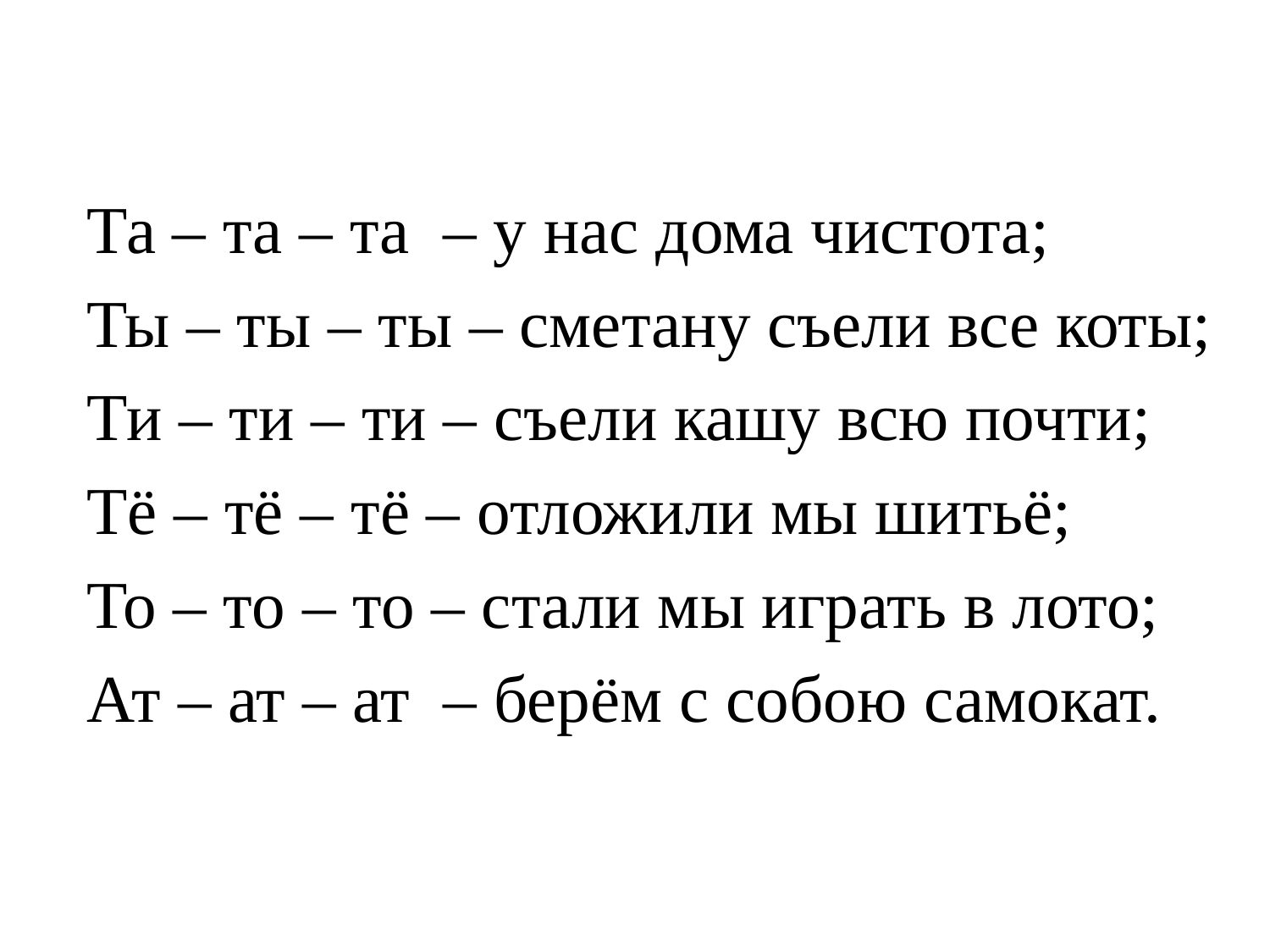

#
Та – та – та  – у нас дома чистота;
Ты – ты – ты – сметану съели все коты;
Ти – ти – ти – съели кашу всю почти;
Тё – тё – тё – отложили мы шитьё;
То – то – то – стали мы играть в лото;
Ат – ат – ат  – берём с собою самокат.